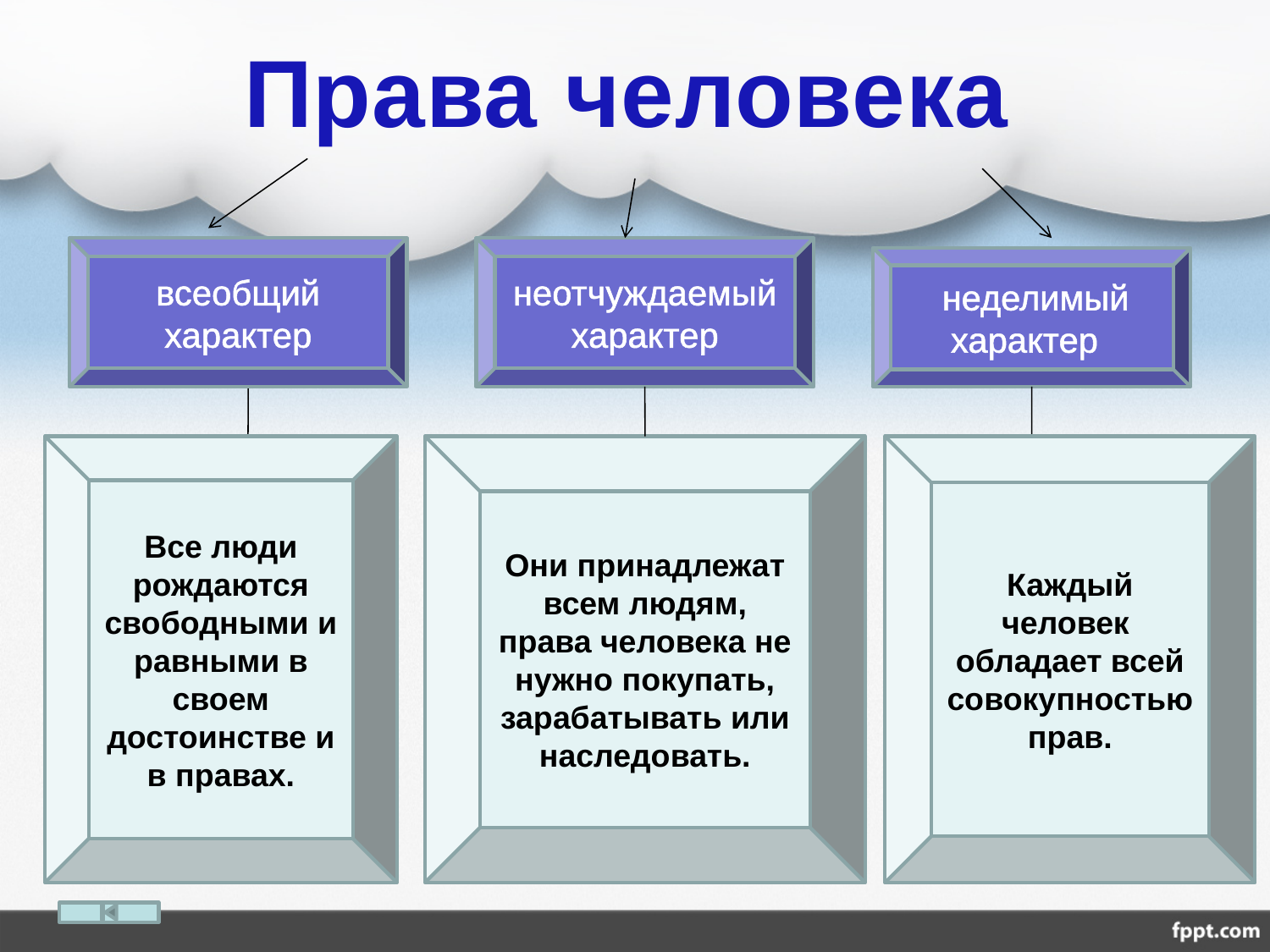

Права человека
всеобщий характер
неотчуждаемый характер
    неделимый характер
Все люди рождаются свободными и равными в своем достоинстве и в правах.
Они принадлежат всем людям, права человека не нужно покупать, зарабатывать или наследовать.
Каждый человек  обладает всей совокупностью прав.